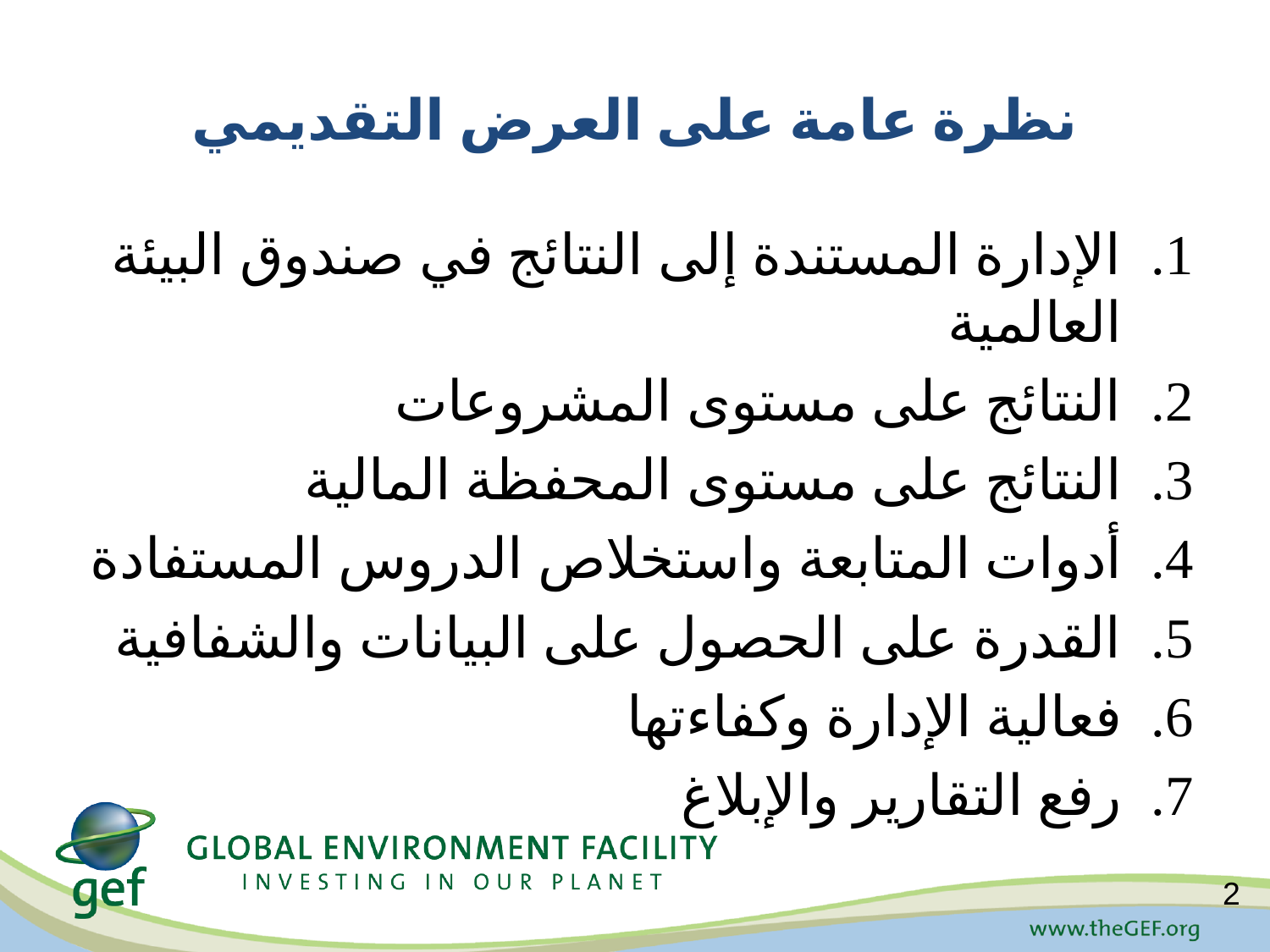

# نظرة عامة على العرض التقديمي
الإدارة المستندة إلى النتائج في صندوق البيئة العالمية
النتائج على مستوى المشروعات
النتائج على مستوى المحفظة المالية
أدوات المتابعة واستخلاص الدروس المستفادة
القدرة على الحصول على البيانات والشفافية
فعالية الإدارة وكفاءتها
رفع التقارير والإبلاغ

2